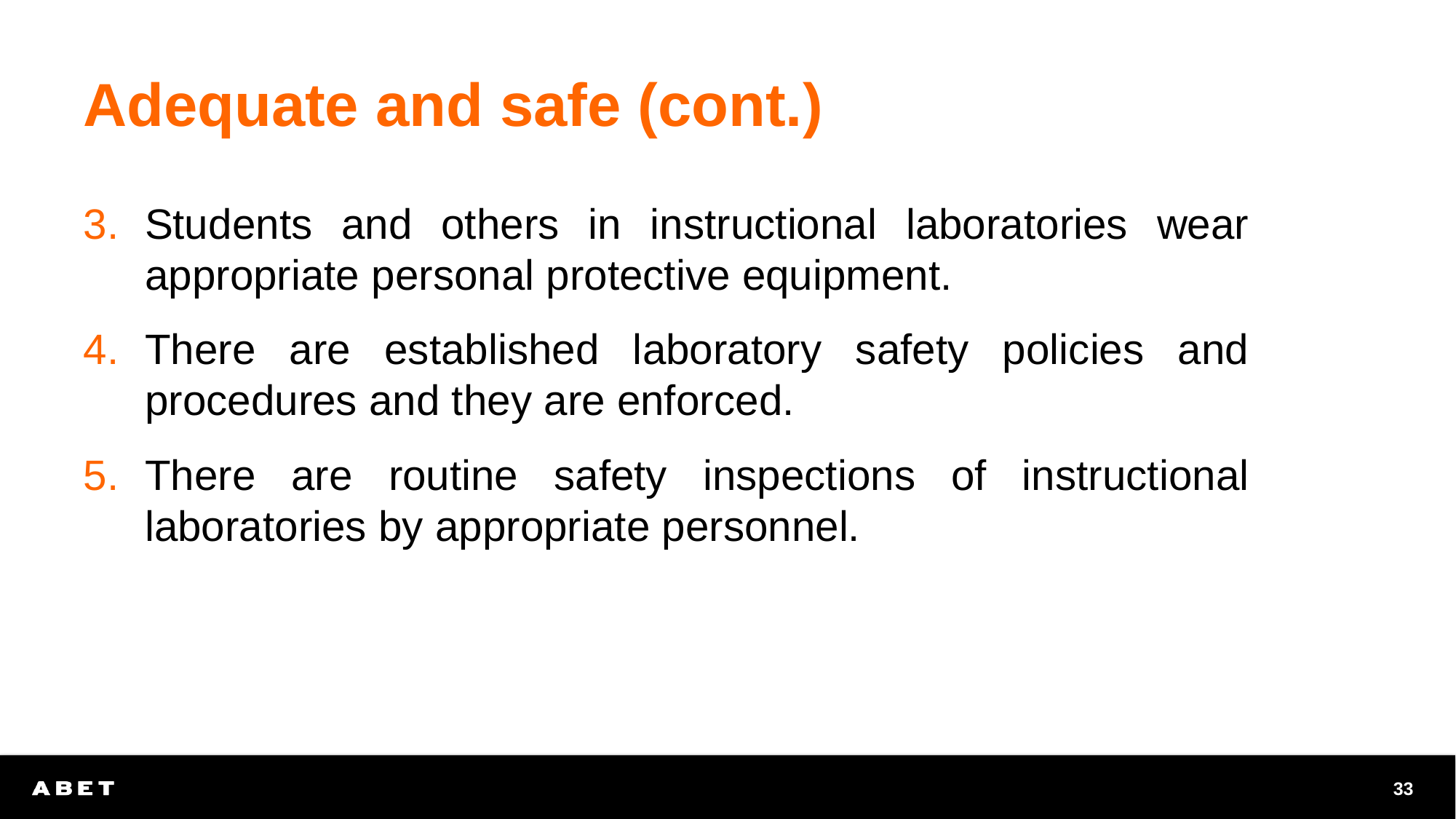

# Adequate and safe (cont.)
Students and others in instructional laboratories wear appropriate personal protective equipment.
There are established laboratory safety policies and procedures and they are enforced.
There are routine safety inspections of instructional laboratories by appropriate personnel.